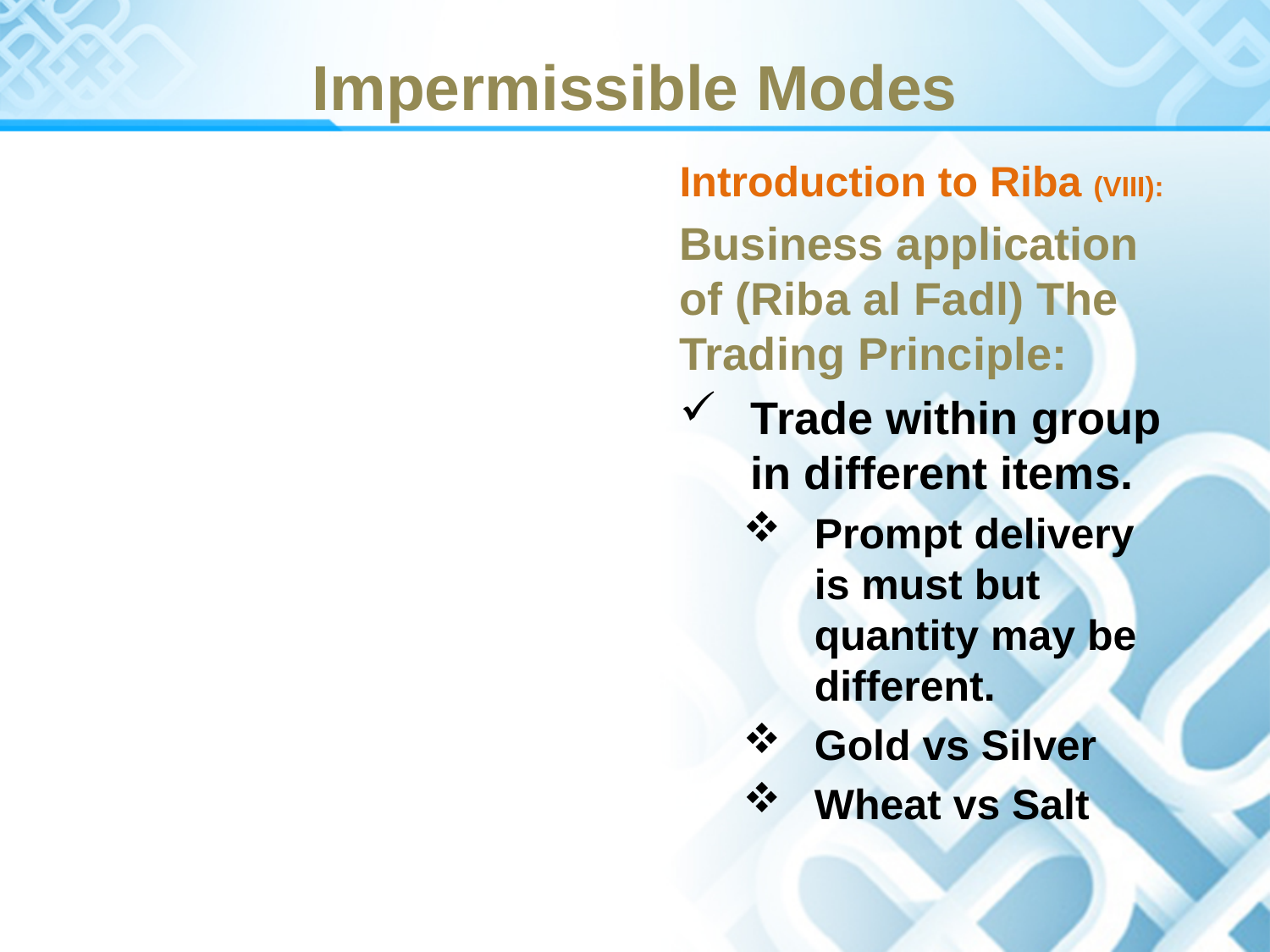

Impermissible Modes
Introduction to Riba (VIII):
Business application of (Riba al Fadl) The Trading Principle:
Trade within group in different items.
Prompt delivery is must but quantity may be different.
Gold vs Silver
Wheat vs Salt